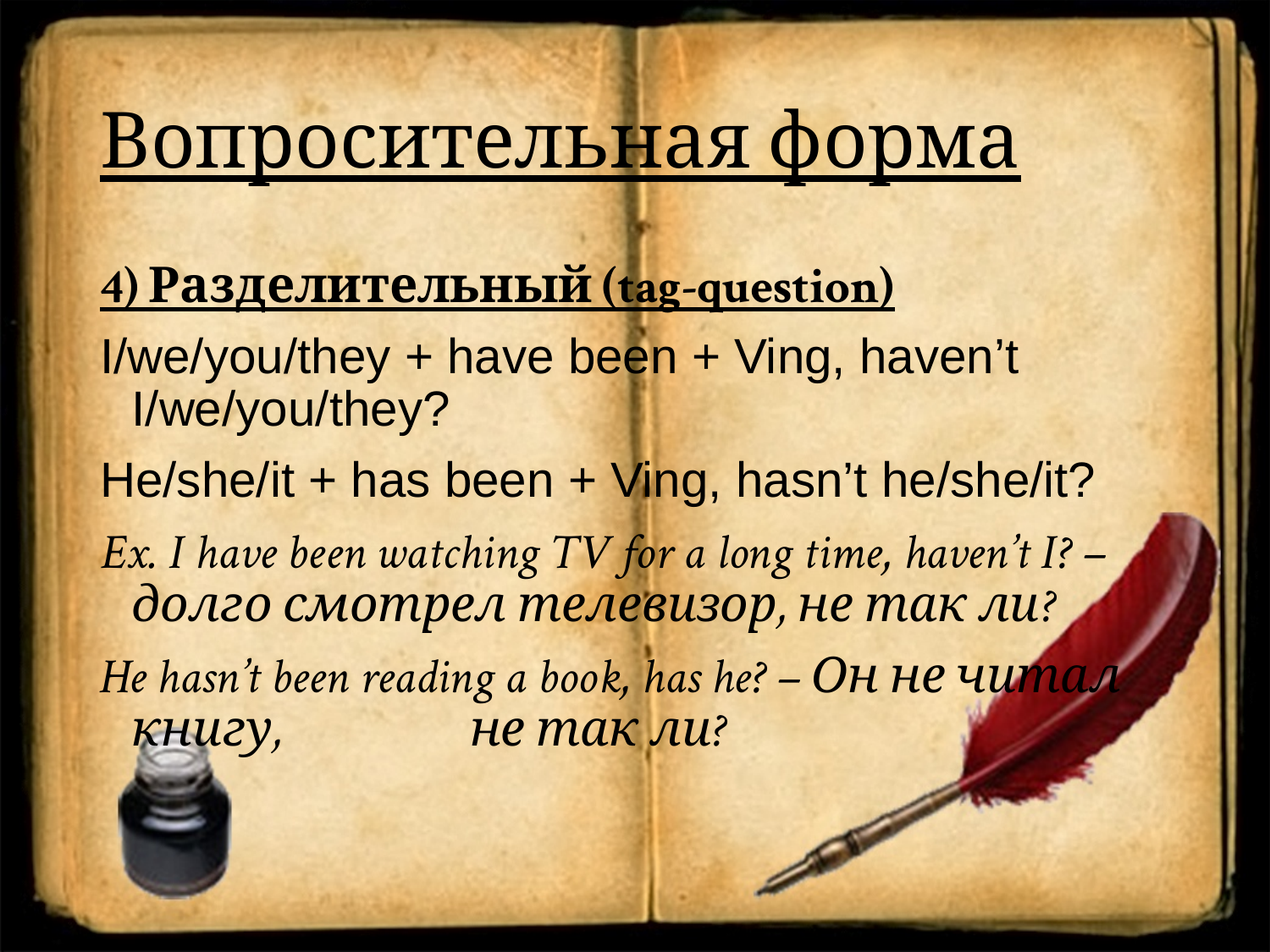

# Вопросительная форма
4) Разделительный (tag-question)
I/we/you/they + have been + Ving, haven’t I/we/you/they?
He/she/it + has been + Ving, hasn’t he/she/it?
Ex. I have been watching TV for a long time, haven’t I? – долго смотрел телевизор, не так ли?
He hasn’t been reading a book, has he? – Он не читал книгу,                 не так ли?